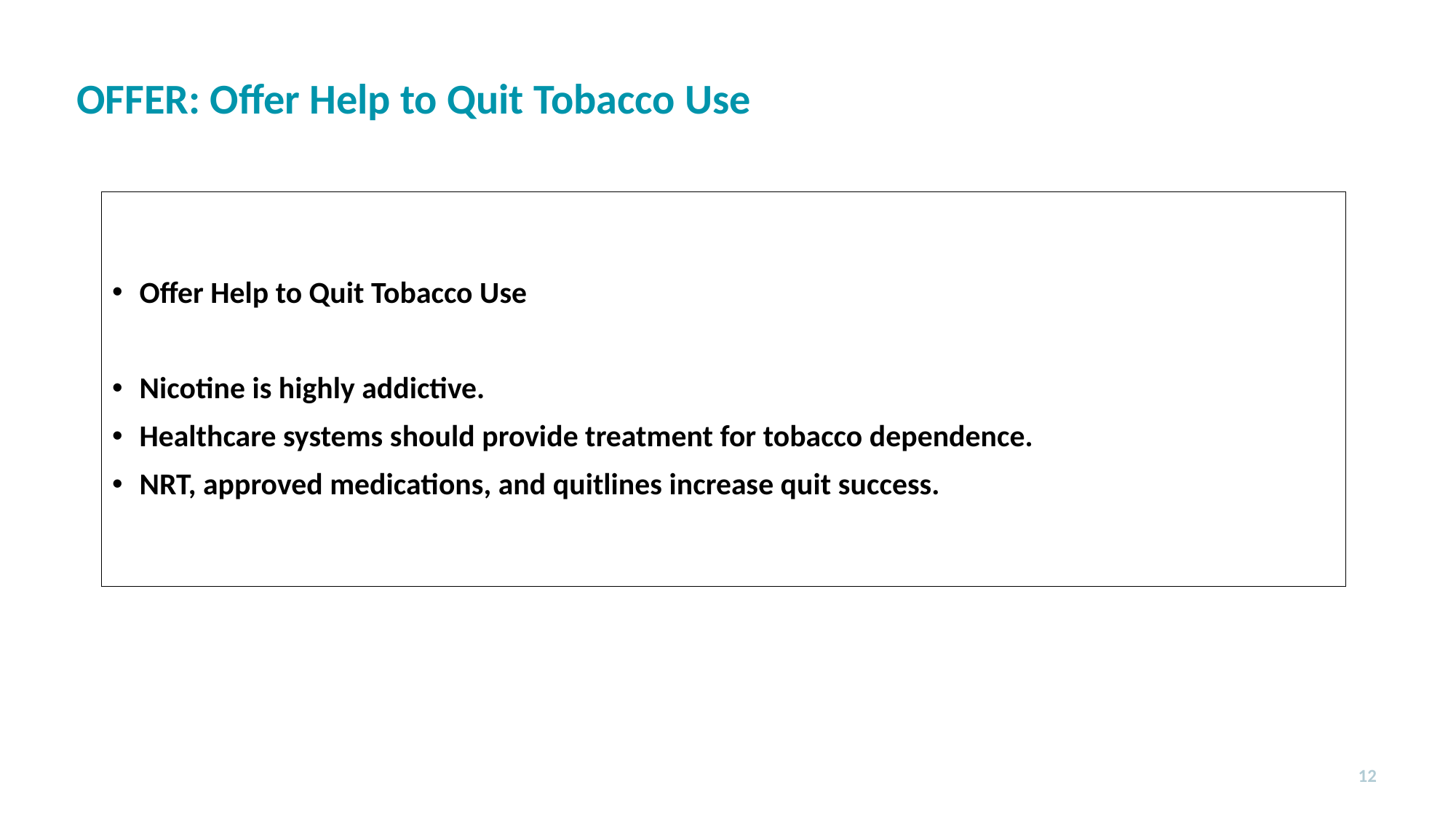

# OFFER: Offer Help to Quit Tobacco Use
Offer Help to Quit Tobacco Use

Nicotine is highly addictive.
Healthcare systems should provide treatment for tobacco dependence.
NRT, approved medications, and quitlines increase quit success.
12